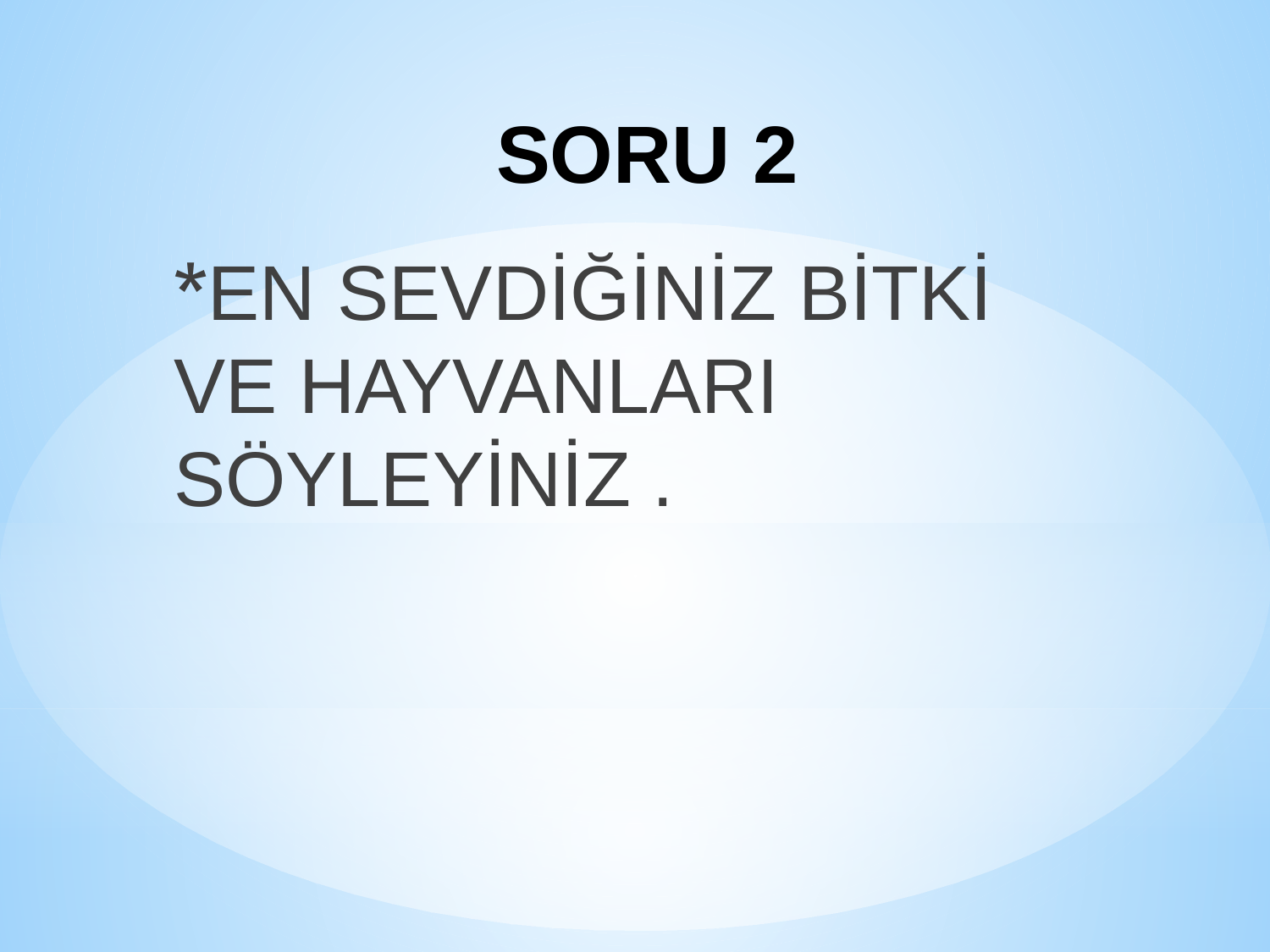

# SORU 2
*EN SEVDİĞİNİZ BİTKİ VE HAYVANLARI SÖYLEYİNİZ .